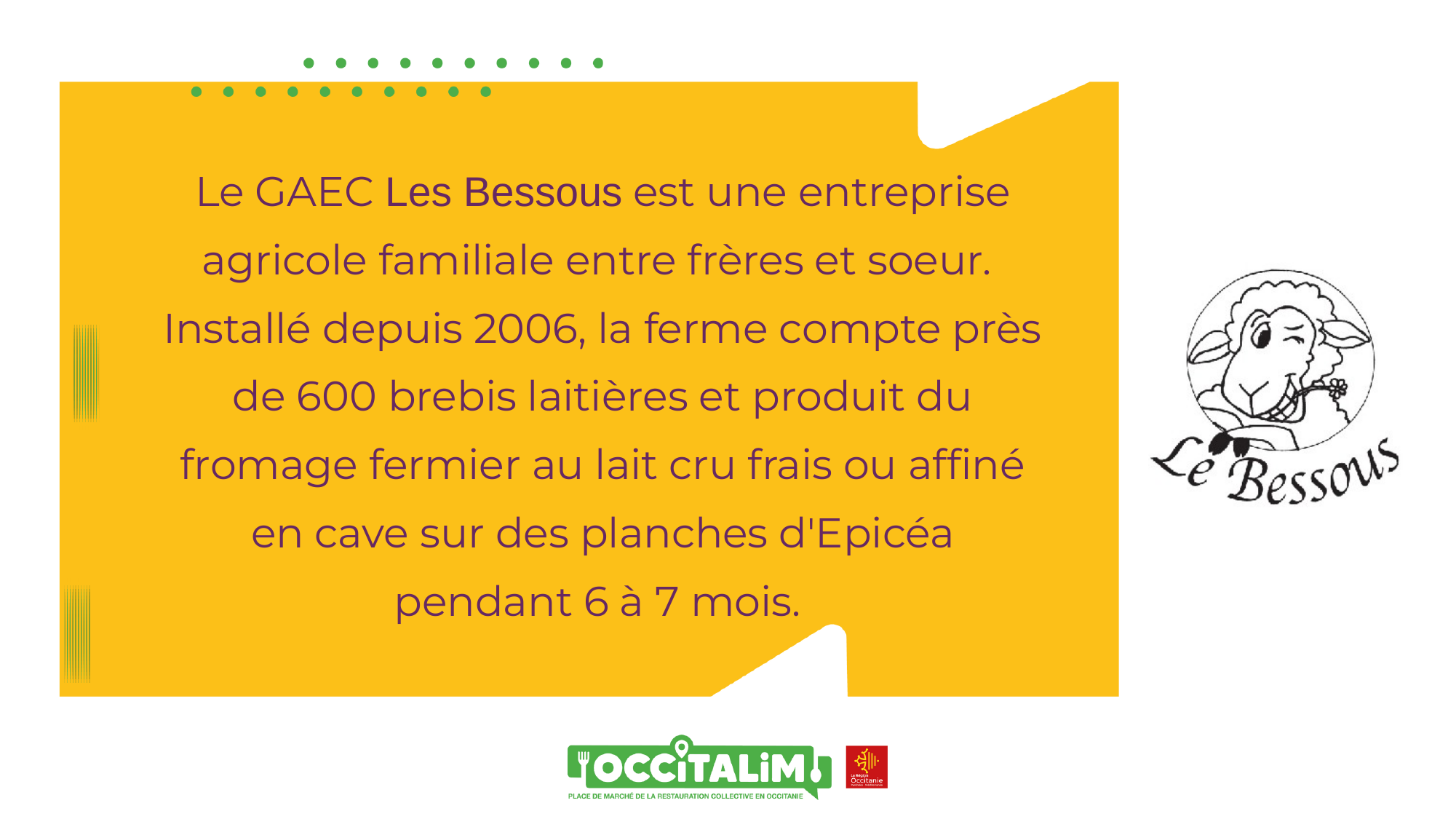

Le GAEC Les Bessous est une entreprise agricole familiale entre frères et soeur.  Installé depuis 2006, la ferme compte près de 600 brebis laitières et produit du fromage fermier au lait cru frais ou affiné en cave sur des planches d'Epicéa pendant 6 à 7 mois.